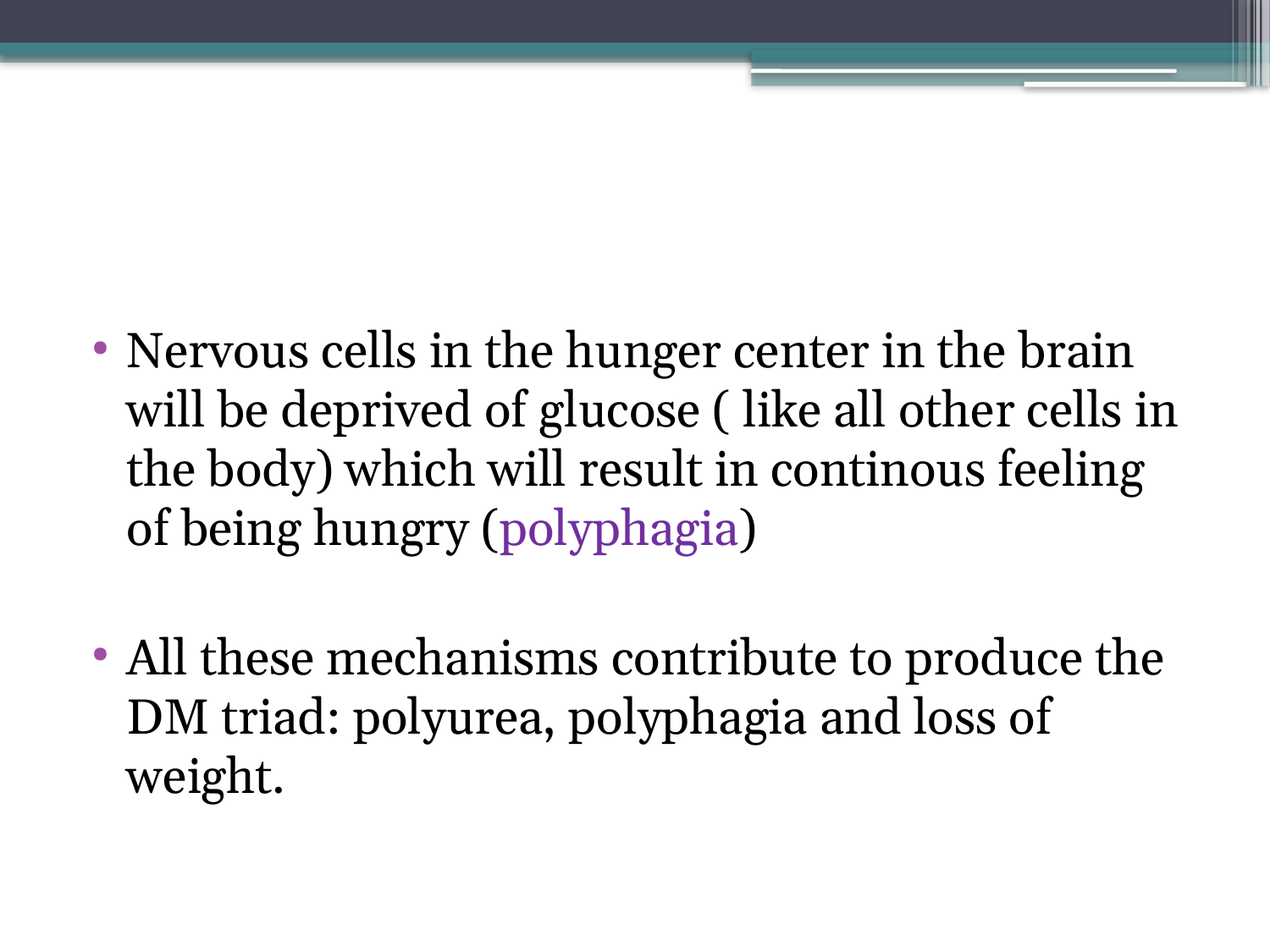

#
Nervous cells in the hunger center in the brain will be deprived of glucose ( like all other cells in the body) which will result in continous feeling of being hungry (polyphagia)

All these mechanisms contribute to produce the DM triad: polyurea, polyphagia and loss of weight.